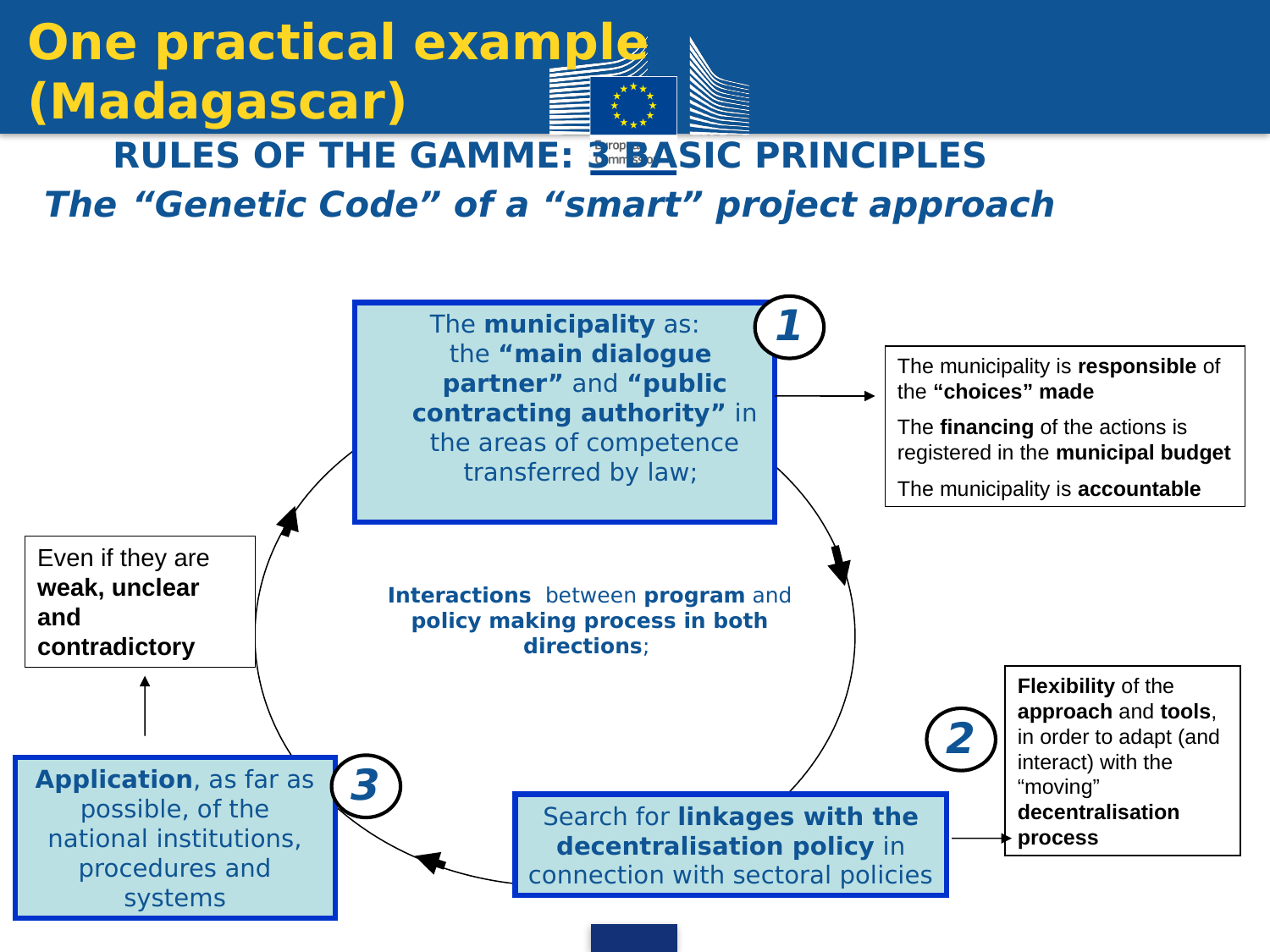

One practical example (Madagascar)
RULES OF THE GAMME: 3 BASIC PRINCIPLES
The “Genetic Code” of a “smart” project approach
1
The municipality as:
    the “main dialogue partner” and “public contracting authority” in the areas of competence transferred by law;

The municipality is responsible of the “choices” made
The financing of the actions is registered in the municipal budget
The municipality is accountable

Even if they are weak, unclear and contradictory

Interactions  between program and policy making process in both directions;
Flexibility of the approach and tools, in order to adapt (and interact) with the “moving” decentralisation process

2
Application, as far as possible, of the national institutions, procedures and systems
3
Search for linkages with the decentralisation policy in connection with sectoral policies